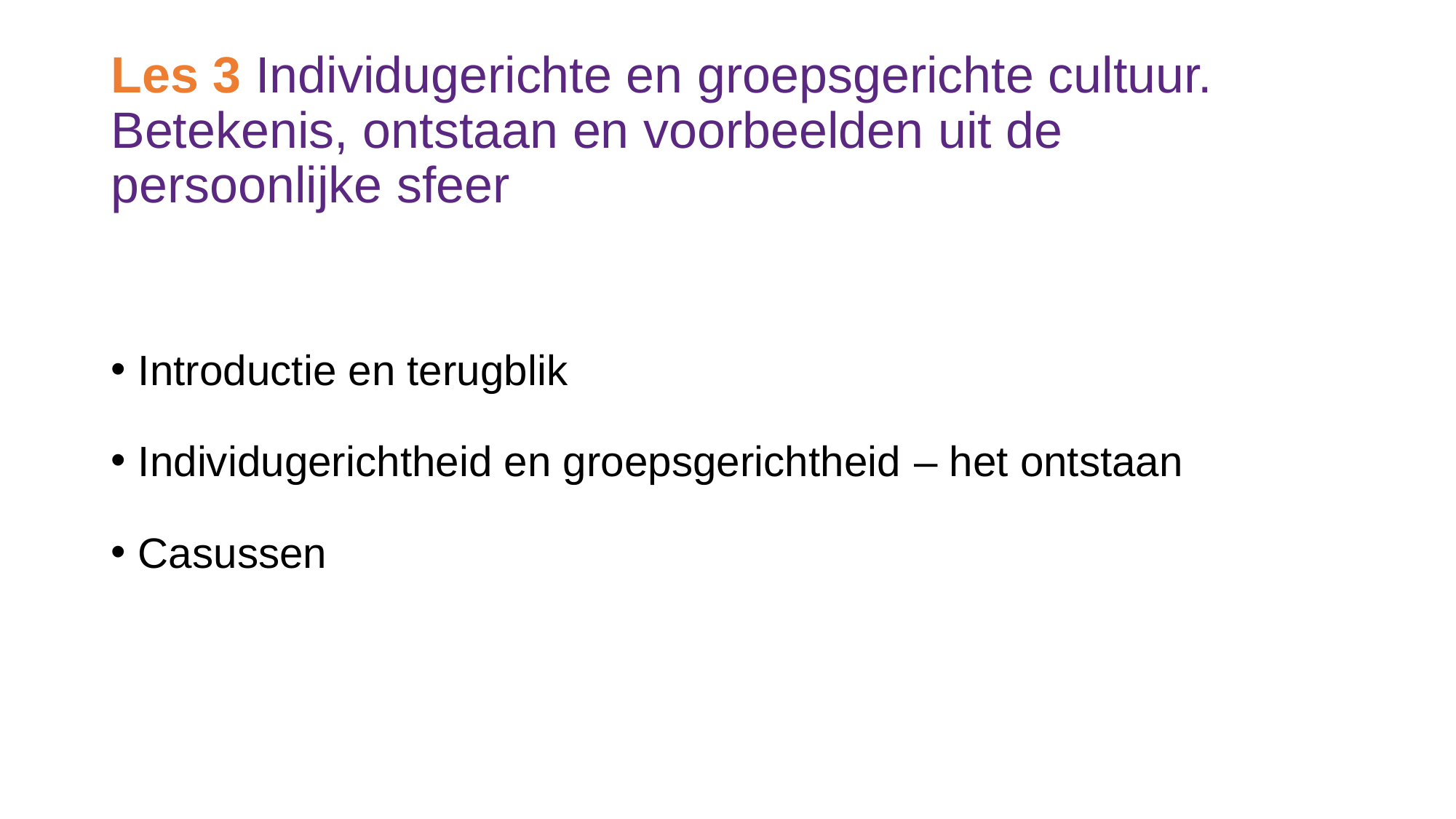

Les 3 Individugerichte en groepsgerichte cultuur. Betekenis, ontstaan en voorbeelden uit de persoonlijke sfeer
Introductie en terugblik
Individugerichtheid en groepsgerichtheid – het ontstaan
Casussen